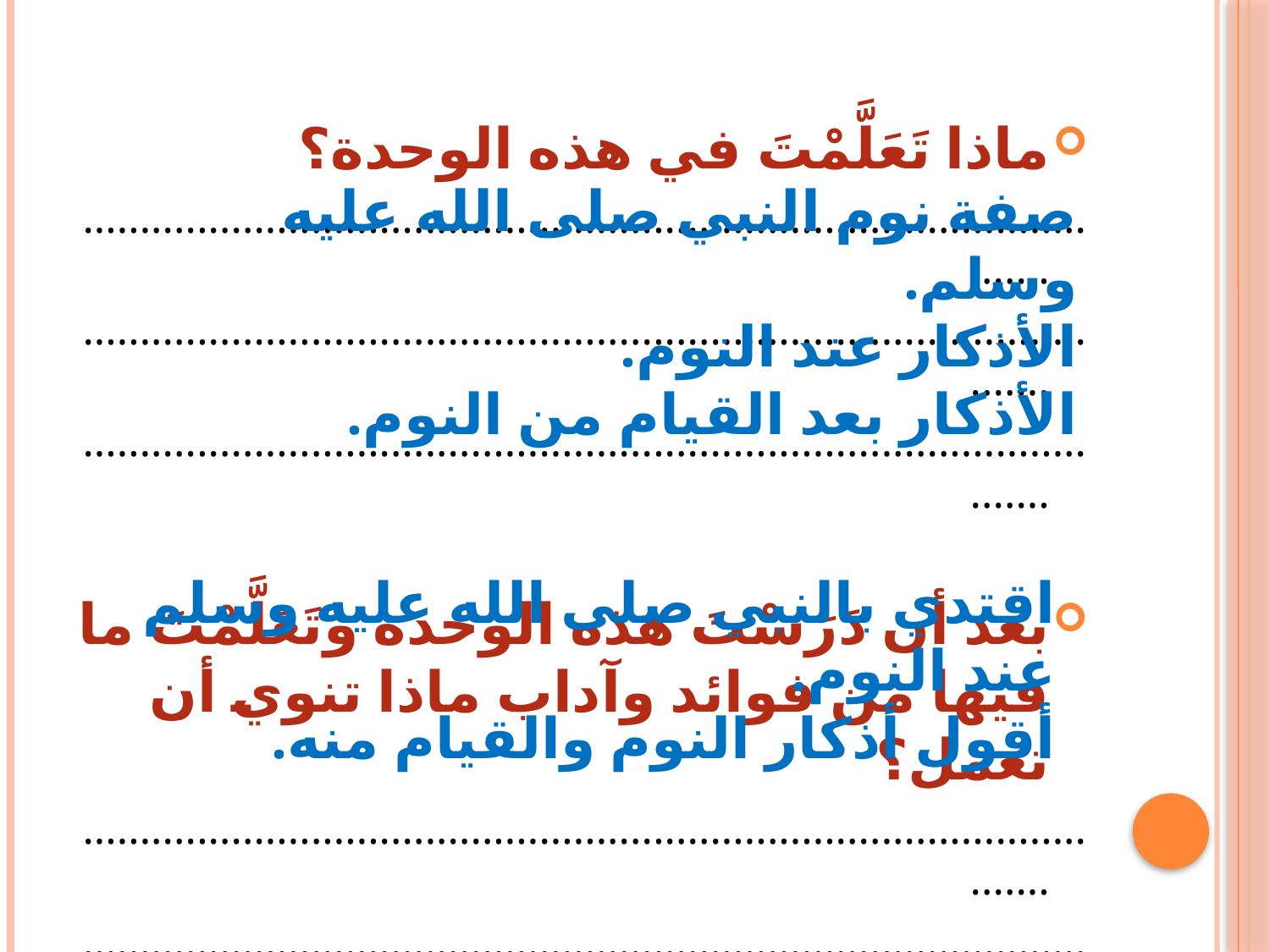

ماذا تَعَلَّمْتَ في هذه الوحدة؟
...............................................................................................
...............................................................................................
...............................................................................................

بعد أن دَرَسْتَ هذه الوحدة وتَعَلَّمْتَ ما فيها من فوائد وآداب ماذا تنوي أن تعمل؟
...............................................................................................
...............................................................................................

صفة نوم النبي صلى الله عليه وسلم.
الأذكار عند النوم.
الأذكار بعد القيام من النوم.
اقتدي بالنبي صلى الله عليه وسلم عند النوم.
أقول أذكار النوم والقيام منه.